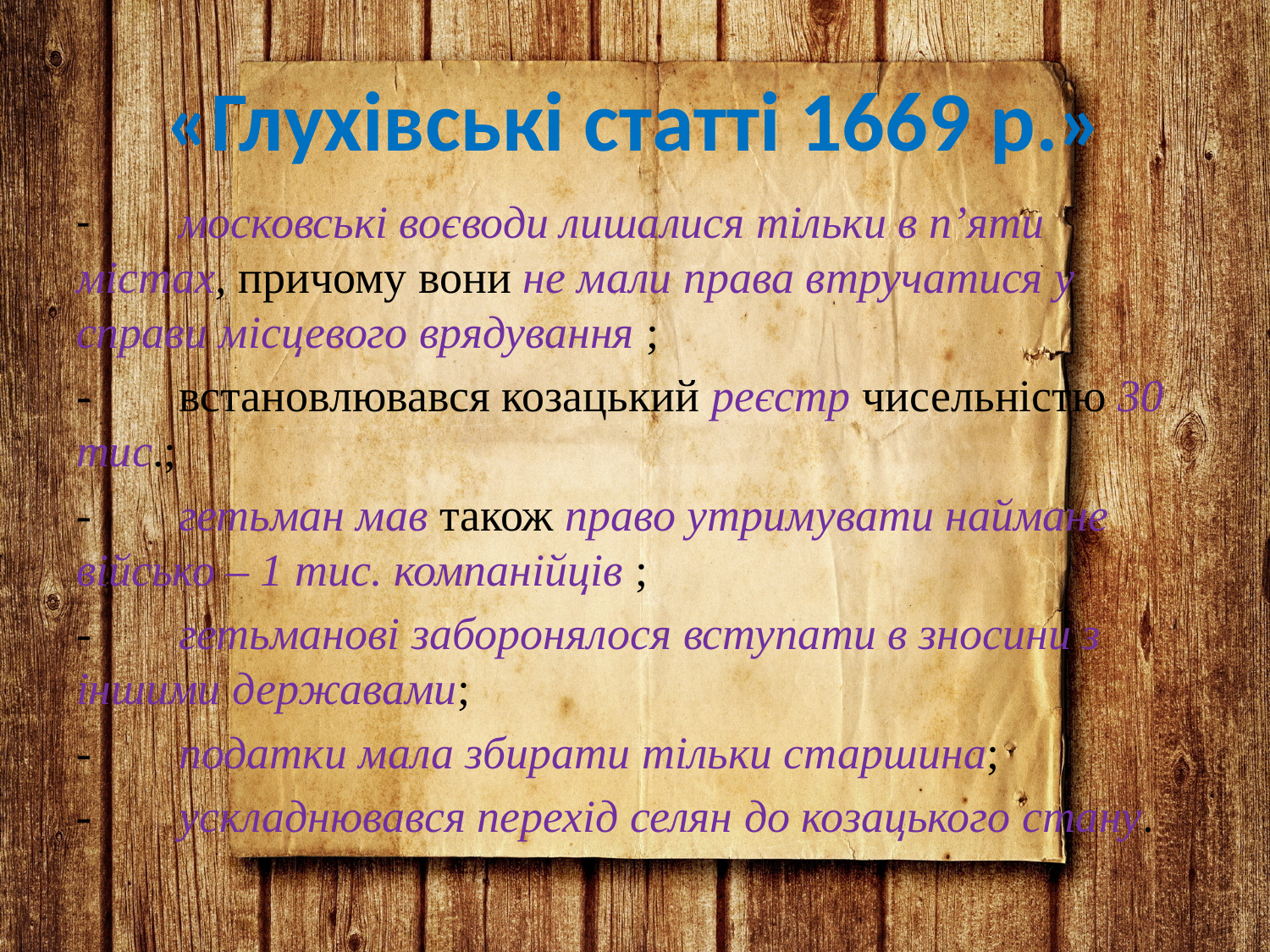

# «Глухівські статті 1669 р.»
-	московські воєводи лишалися тільки в п’яти містах, причому вони не мали права втручатися у справи місцевого врядування ;
-	встановлювався козацький реєстр чисельністю 30 тис.;
-	гетьман мав також право утримувати наймане військо – 1 тис. компанійців ;
-	гетьманові заборонялося вступати в зносини з іншими державами;
-	податки мала збирати тільки старшина;
-	ускладнювався перехід селян до козацького стану.